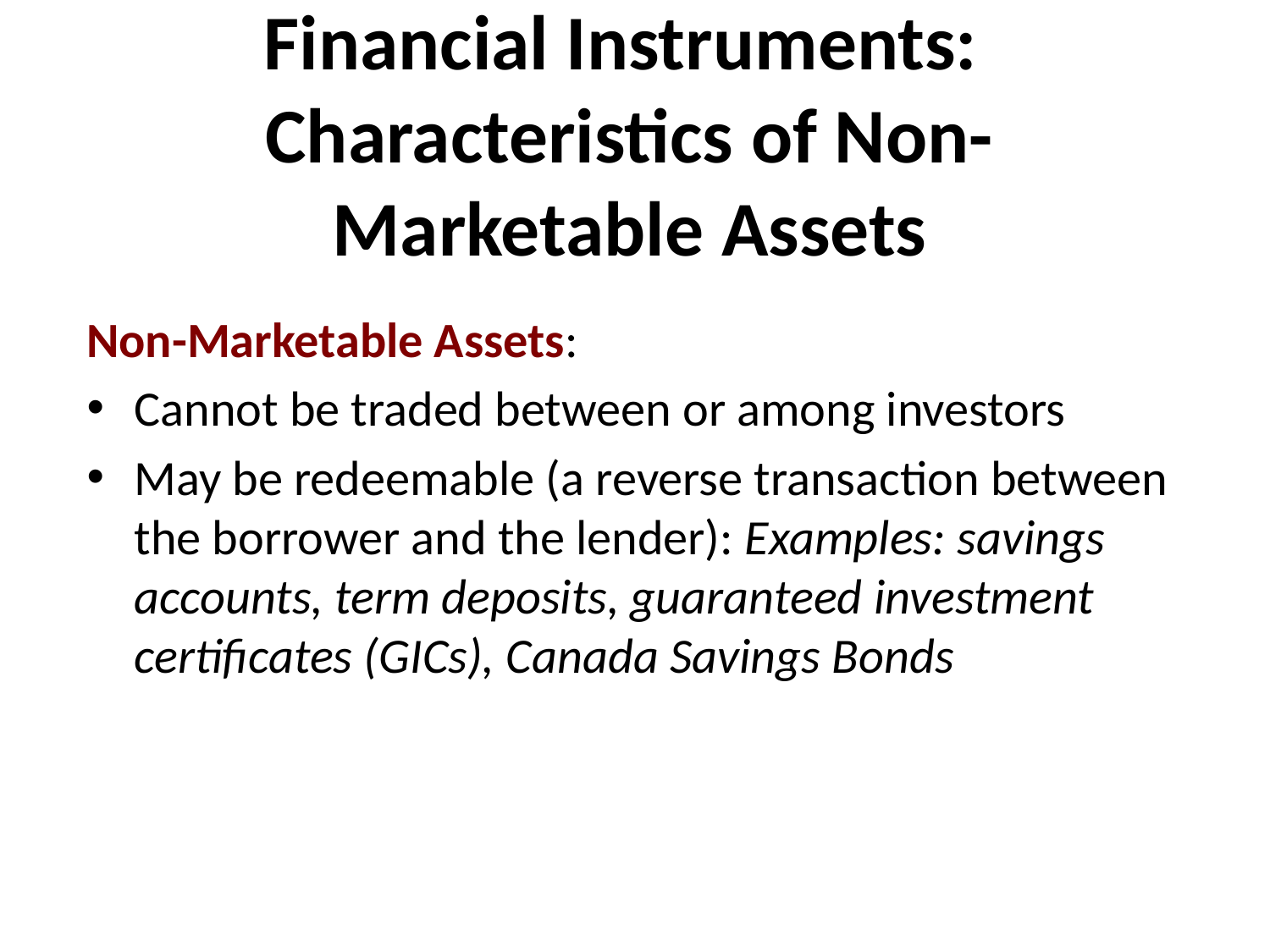

# Financial Instruments: Characteristics of Non-Marketable Assets

Non-Marketable Assets:
Cannot be traded between or among investors
May be redeemable (a reverse transaction between the borrower and the lender): Examples: savings accounts, term deposits, guaranteed investment certificates (GICs), Canada Savings Bonds
Booth/Cleary Introduction to Corporate Finance, Second Edition
23